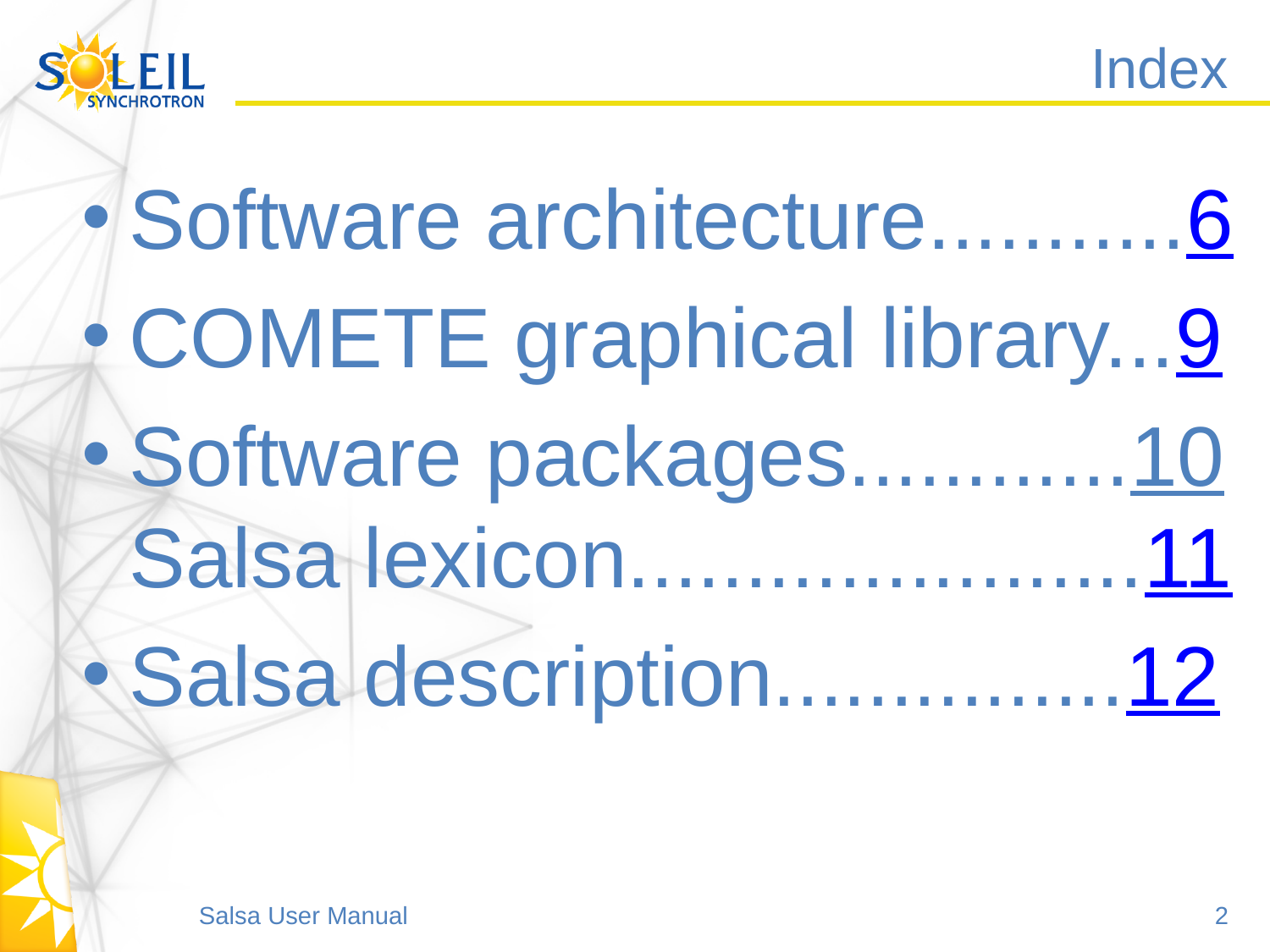

# Index
Software architecture...........6
COMETE graphical library...9
Software packages............10 Salsa lexicon......................11
Salsa description...............12
Salsa User Manual							2